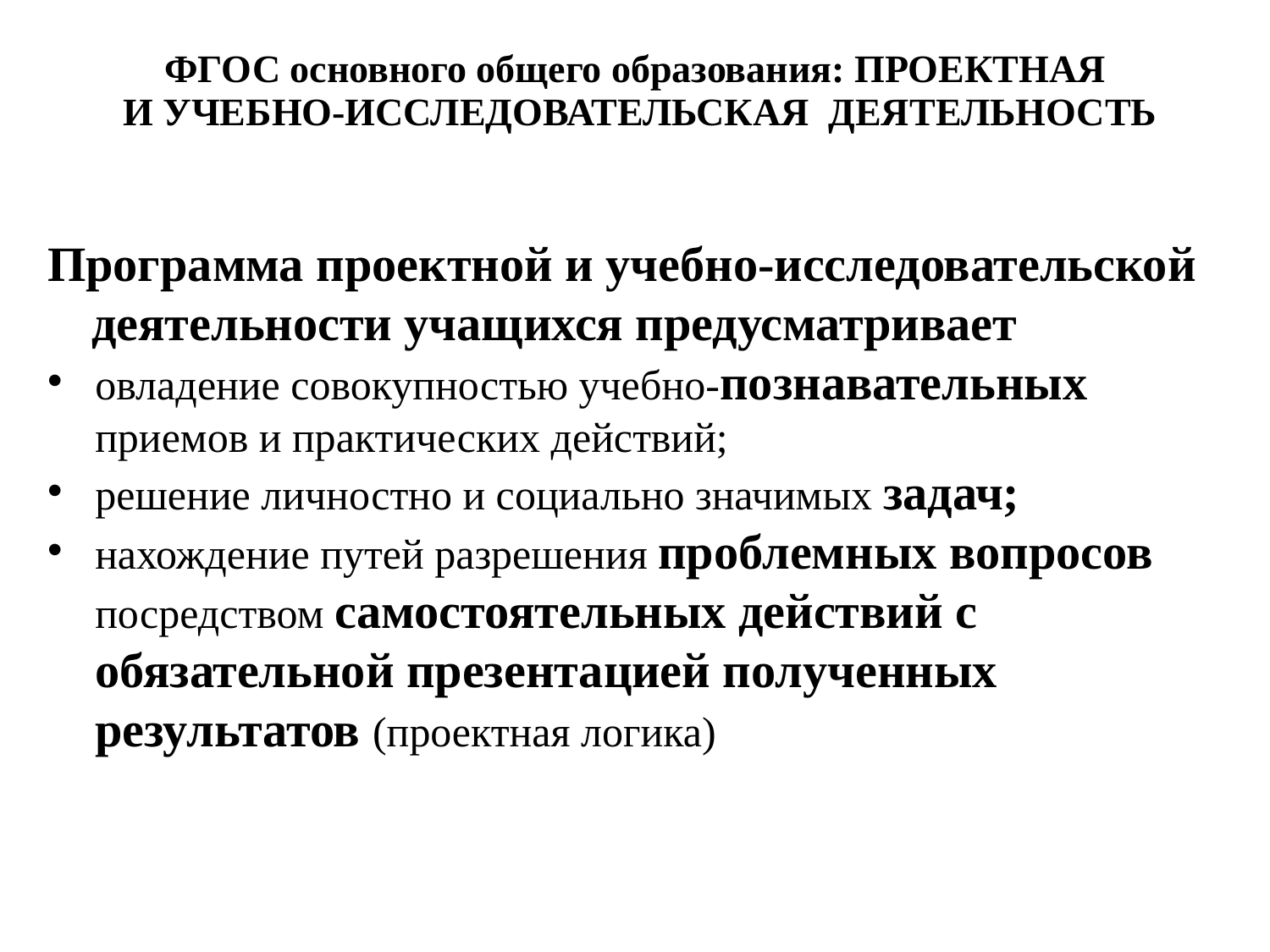

# ФГОС основного общего образования: ПРОЕКТНАЯ И УЧЕБНО-ИССЛЕДОВАТЕЛЬСКАЯ  ДЕЯТЕЛЬНОСТЬ
Программа проектной и учебно-исследовательской деятельности учащихся предусматривает
овладение совокупностью учебно-познавательных приемов и практических действий;
решение личностно и социально значимых задач;
нахождение путей разрешения проблемных вопросов посредством самостоятельных действий с обязательной презентацией полученных результатов (проектная логика)